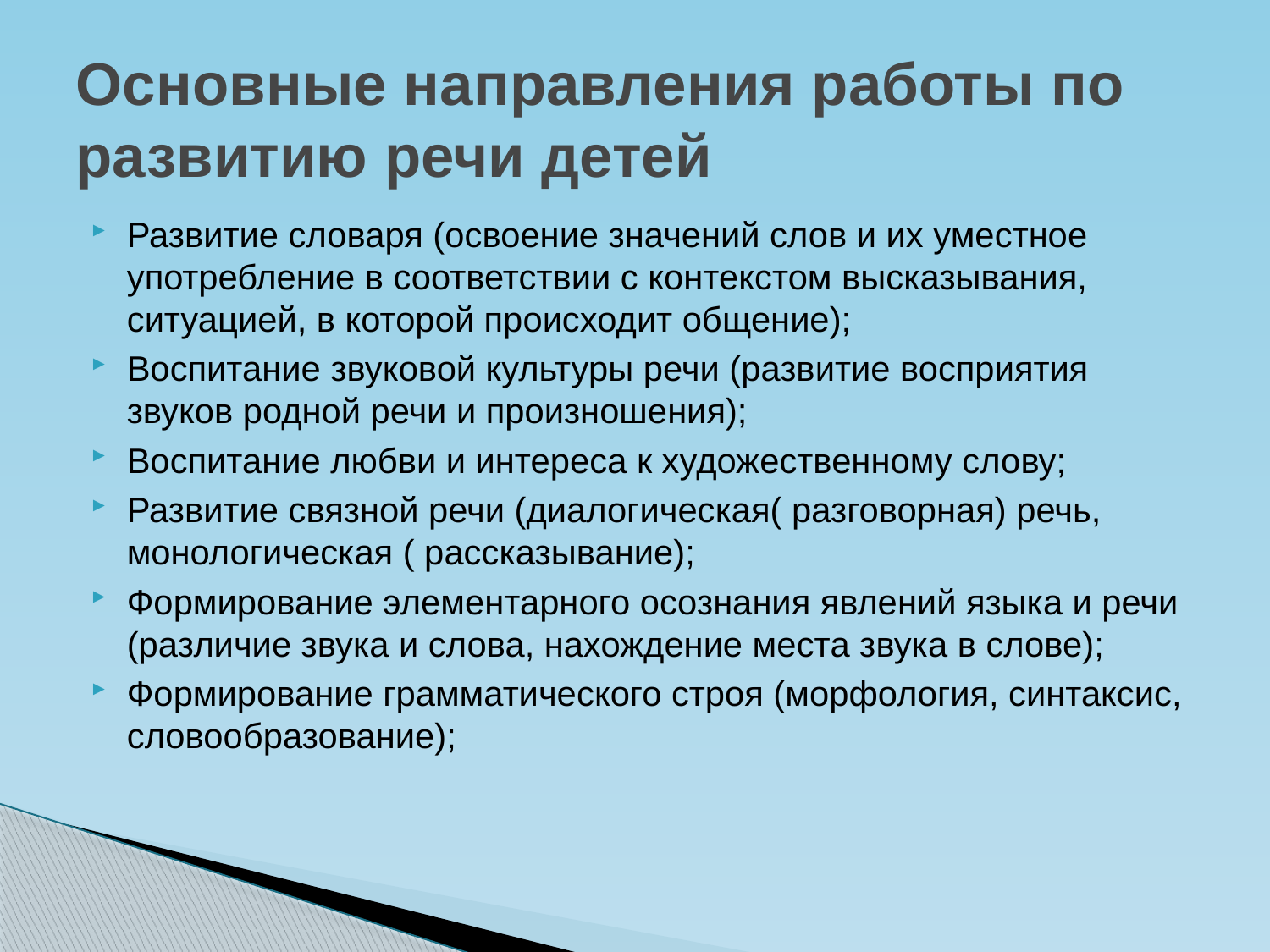

# Основные направления работы по развитию речи детей
Развитие словаря (освоение значений слов и их уместное употребление в соответствии с контекстом высказывания, ситуацией, в которой происходит общение);
Воспитание звуковой культуры речи (развитие восприятия звуков родной речи и произношения);
Воспитание любви и интереса к художественному слову;
Развитие связной речи (диалогическая( разговорная) речь, монологическая ( рассказывание);
Формирование элементарного осознания явлений языка и речи (различие звука и слова, нахождение места звука в слове);
Формирование грамматического строя (морфология, синтаксис, словообразование);